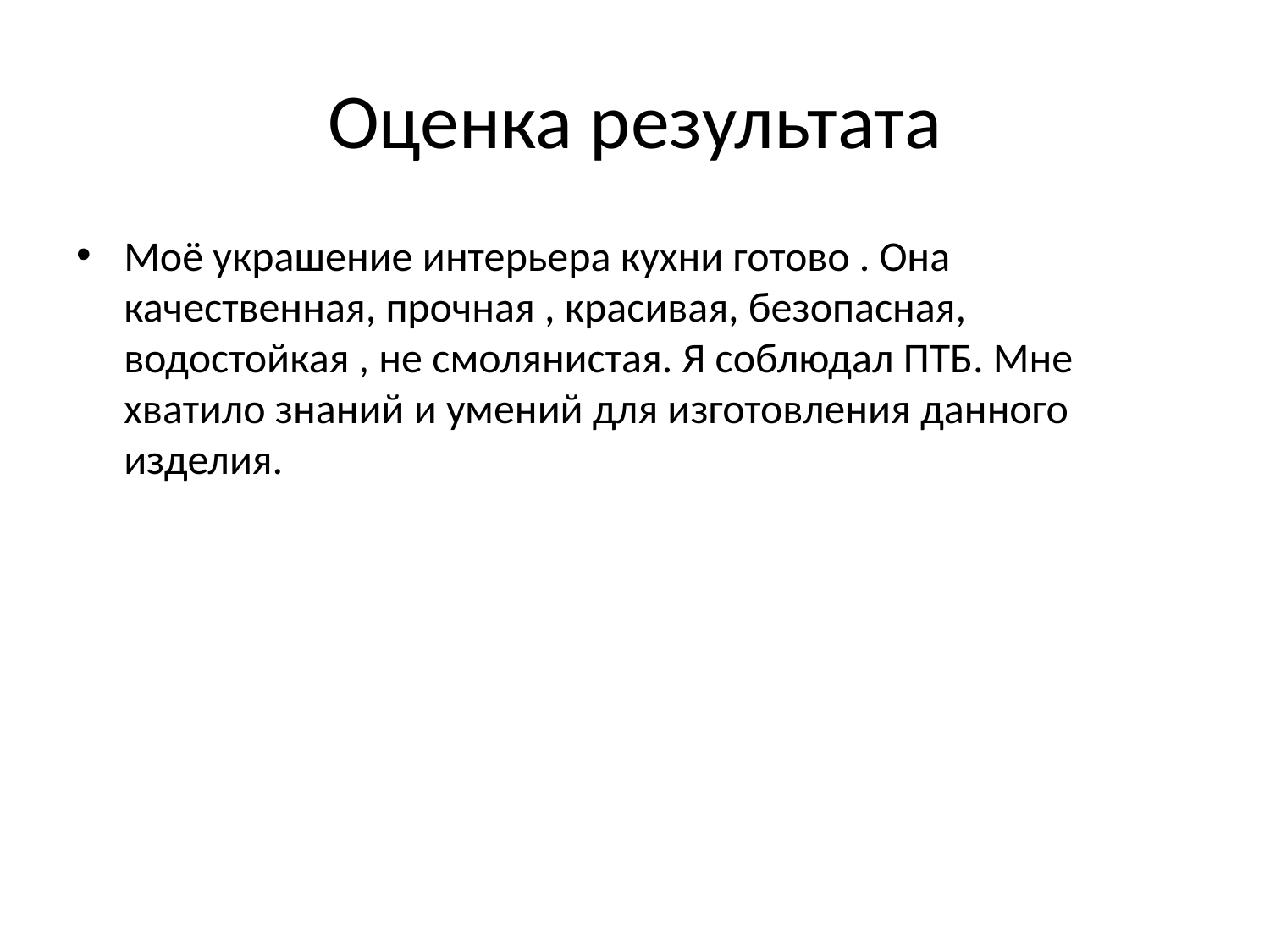

# Оценка результата
Моё украшение интерьера кухни готово . Она  качественная, прочная , красивая, безопасная,  водостойкая , не смолянистая. Я соблюдал ПТБ. Мне хватило знаний и умений для изготовления данного изделия.